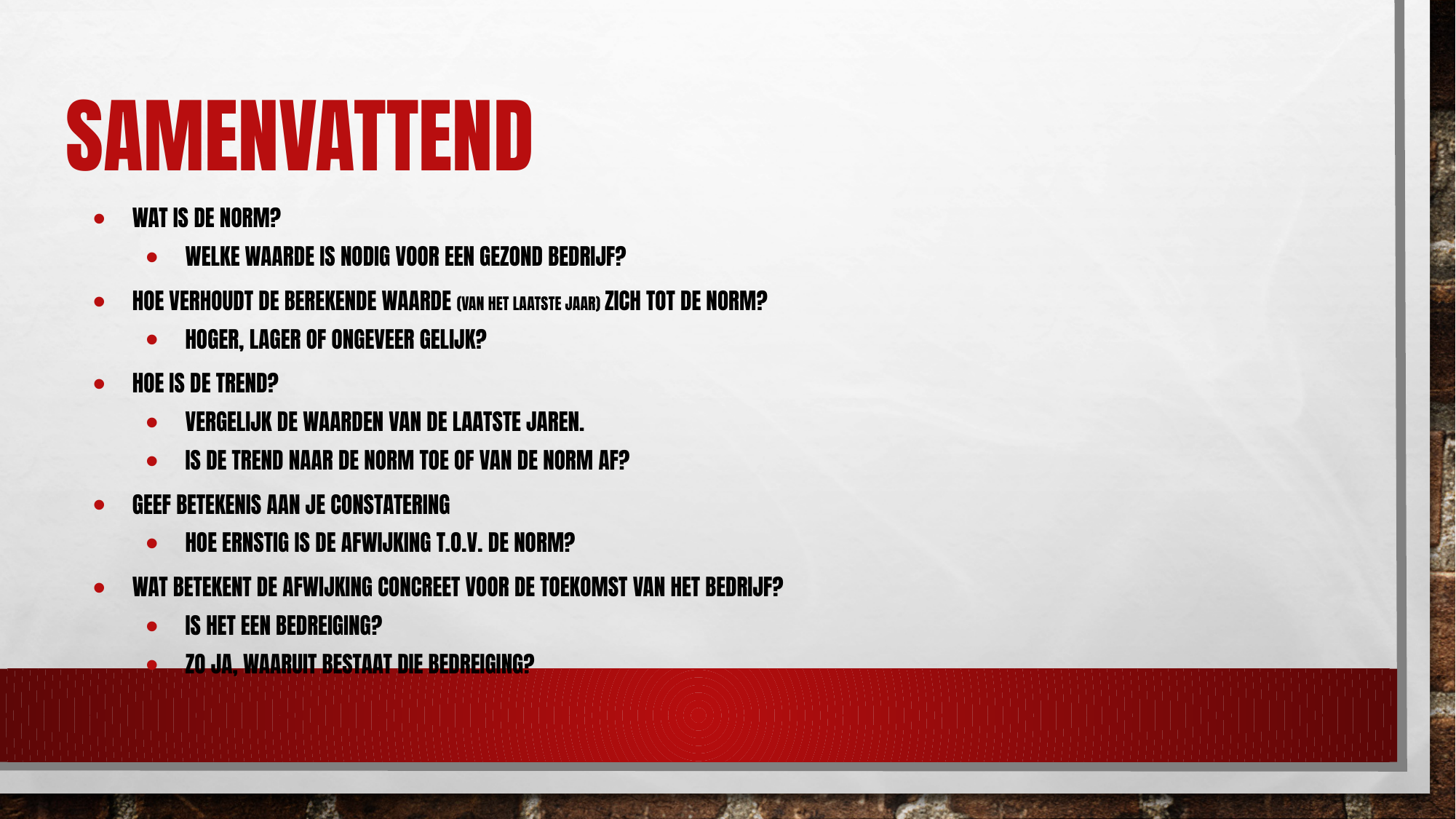

# Samenvattend
Wat is de norm?
Welke waarde is nodig voor een gezond bedrijf?
Hoe verhoudt de berekende waarde (van het laatste jaar) zich tot de norm?
Hoger, lager of ongeveer gelijk?
Hoe is de trend?
Vergelijk de waarden van de laatste jaren.
Is de trend naar de norm toe of van de norm af?
Geef betekenis aan je constatering
Hoe ernstig is de afwijking t.o.v. de norm?
Wat betekent de afwijking concreet voor de toekomst van het bedrijf?
Is het een bedreiging?
Zo ja, waaruit bestaat die bedreiging?